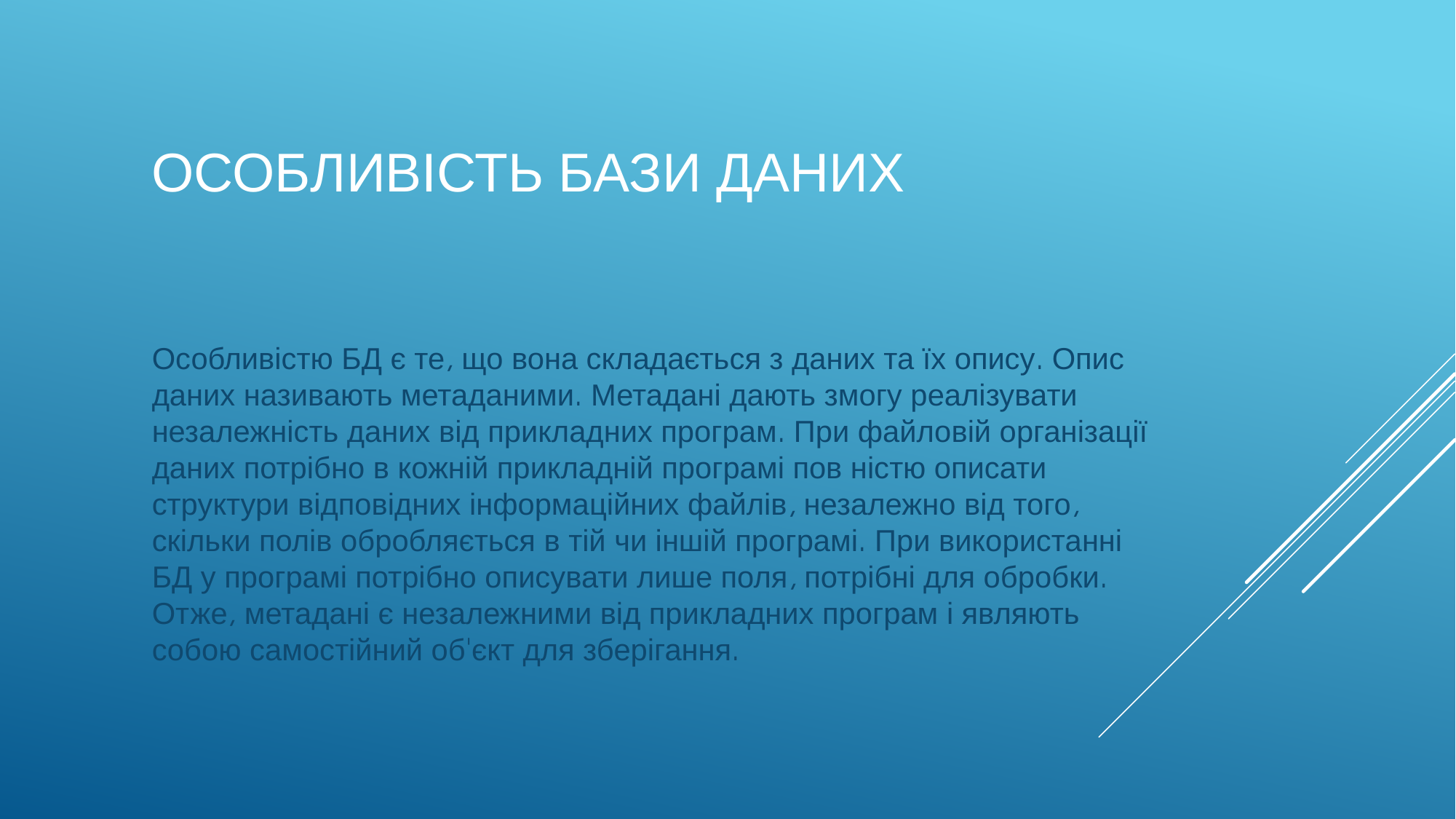

# Особливість бази даних
Особливістю БД є те, що вона складається з даних та їх опису. Опис даних називають метаданими. Метадані дають змогу реалізувати незалежність даних від прикладних програм. При файловій організації даних потрібно в кожній прикладній програмі пов ністю описати структури відповідних інформаційних файлів, незалежно від того, скільки полів обробляється в тій чи іншій програмі. При використанні БД у програмі потрібно описувати лише поля, потрібні для обробки. Отже, метадані є незалежними від прикладних програм і являють собою самостійний об'єкт для зберігання.